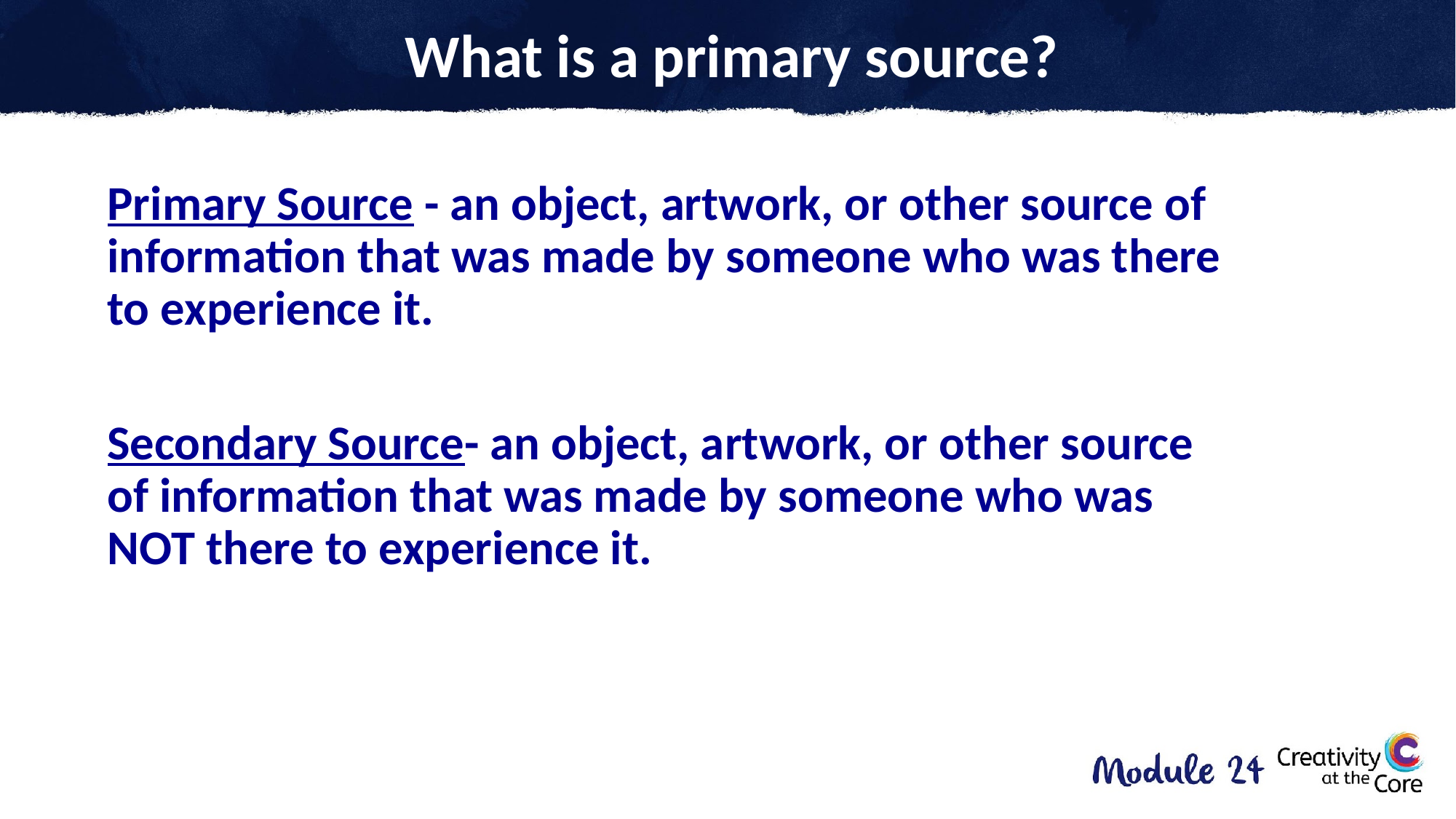

# What is a primary source?
Primary Source - an object, artwork, or other source of information that was made by someone who was there to experience it.

Secondary Source- an object, artwork, or other source of information that was made by someone who was NOT there to experience it.